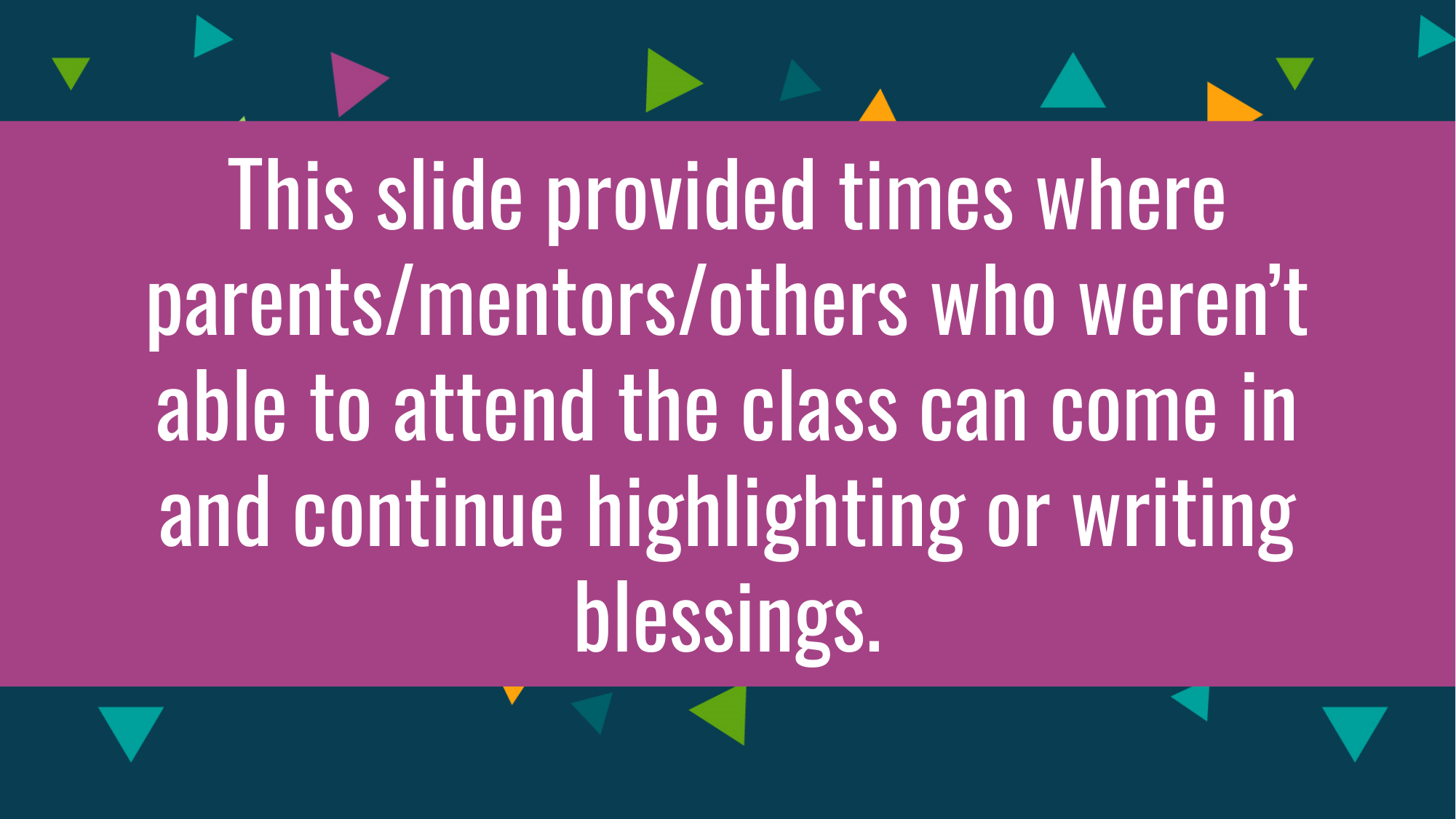

This slide provided times where parents/mentors/others who weren’t able to attend the class can come in and continue highlighting or writing blessings.